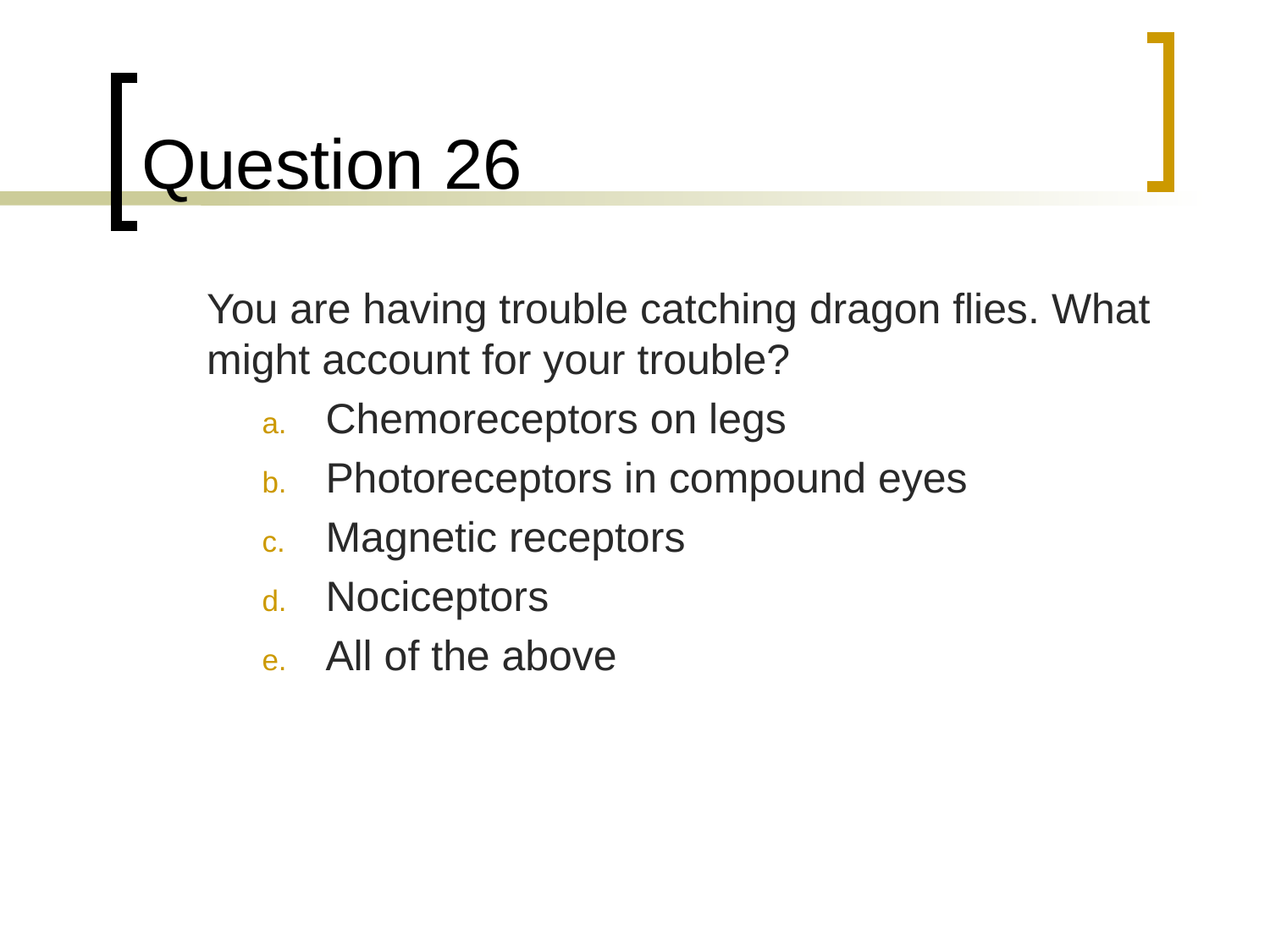

# Question 26
	You are having trouble catching dragon flies. What might account for your trouble?
Chemoreceptors on legs
Photoreceptors in compound eyes
Magnetic receptors
Nociceptors
All of the above